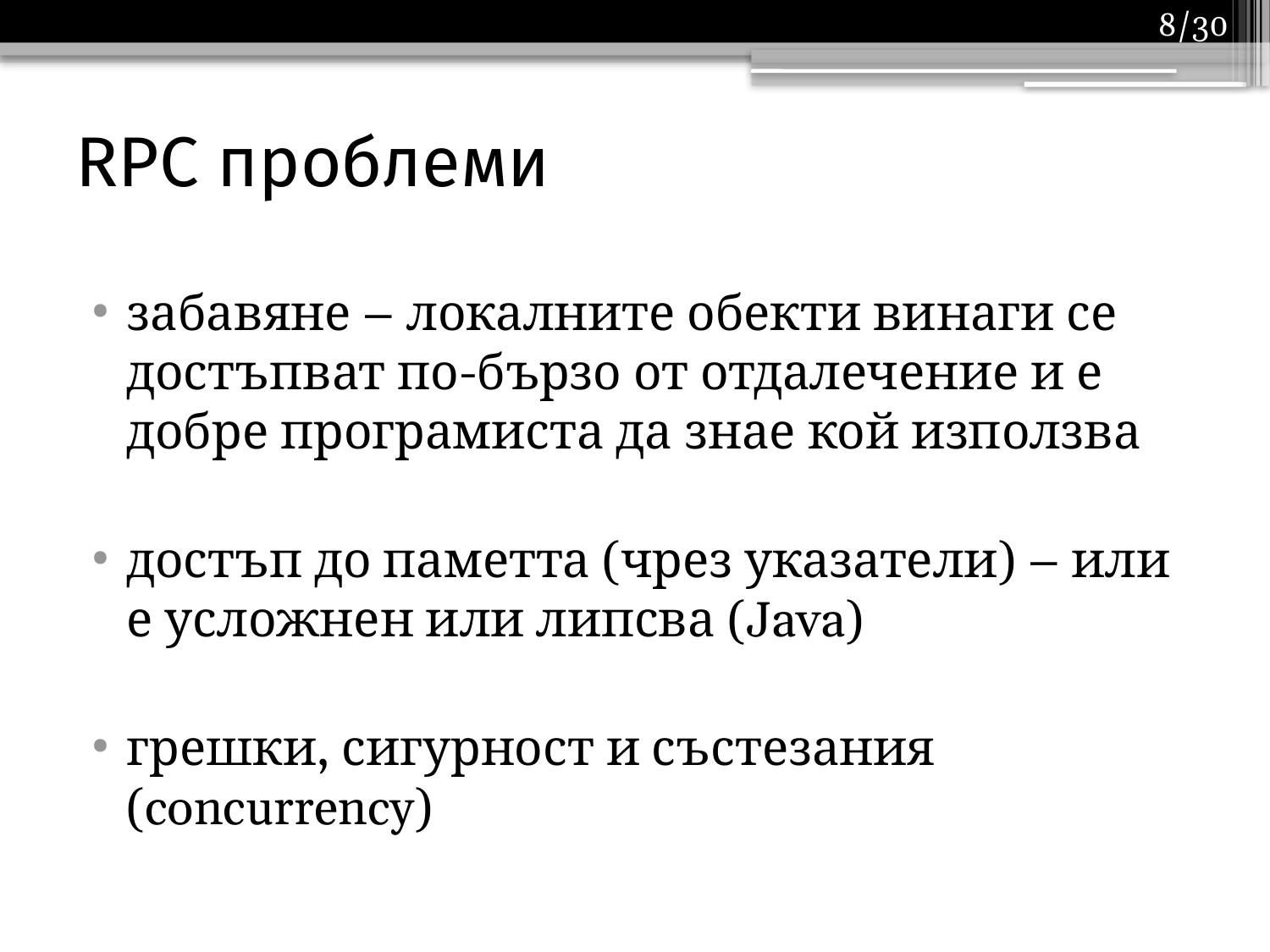

8/30
# RPC проблеми
забавяне – локалните обекти винаги се достъпват по-бързо от отдалечение и е добре програмиста да знае кой използва

достъп до паметта (чрез указатели) – или е усложнен или липсва (Java)

грешки, сигурност и състезания (concurrency)